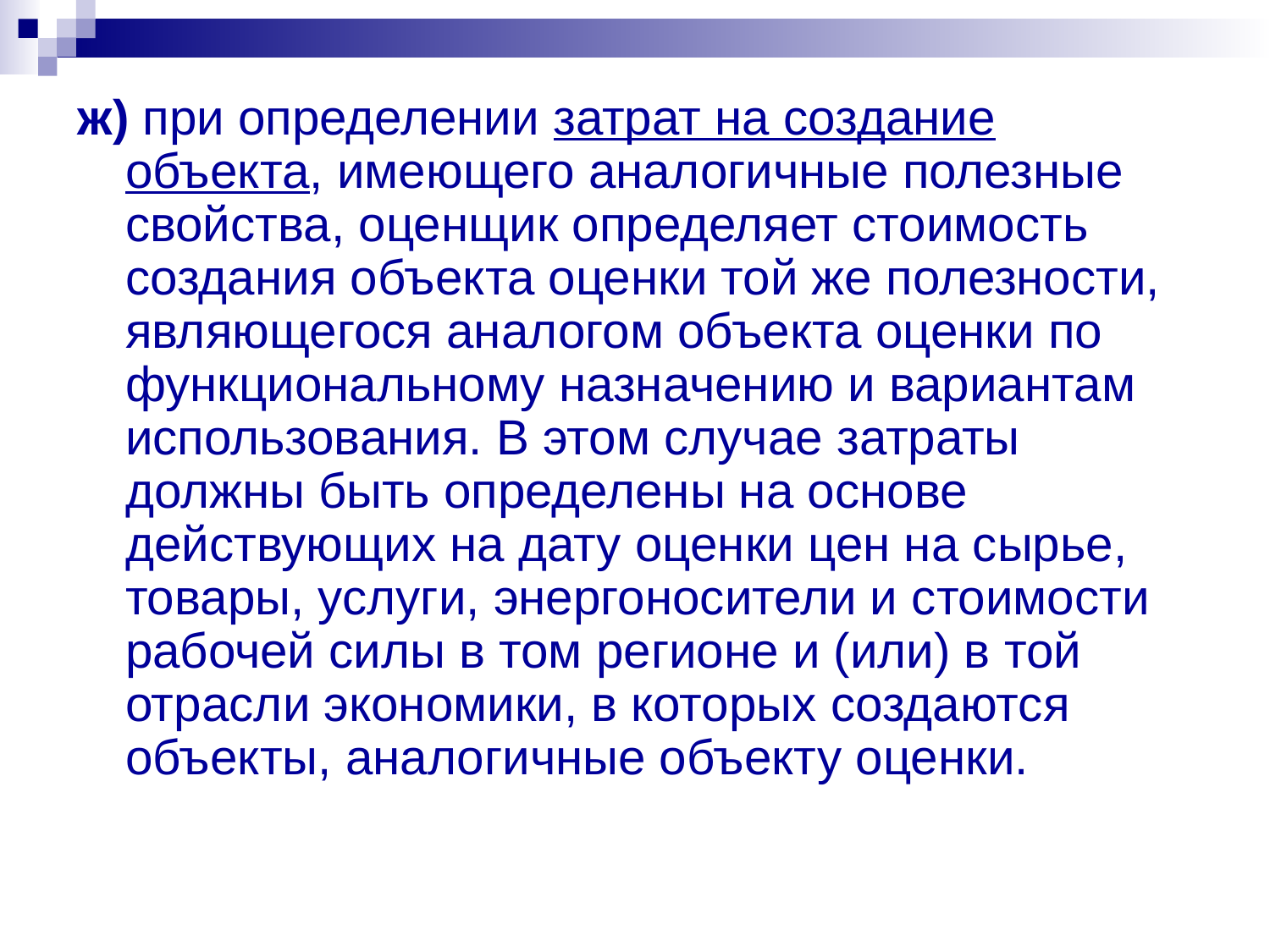

ж) при определении затрат на создание объекта, имеющего аналогичные полезные свойства, оценщик определяет стоимость создания объекта оценки той же полезности, являющегося аналогом объекта оценки по функциональному назначению и вариантам использования. В этом случае затраты должны быть определены на основе действующих на дату оценки цен на сырье, товары, услуги, энергоносители и стоимости рабочей силы в том регионе и (или) в той отрасли экономики, в которых создаются объекты, аналогичные объекту оценки.